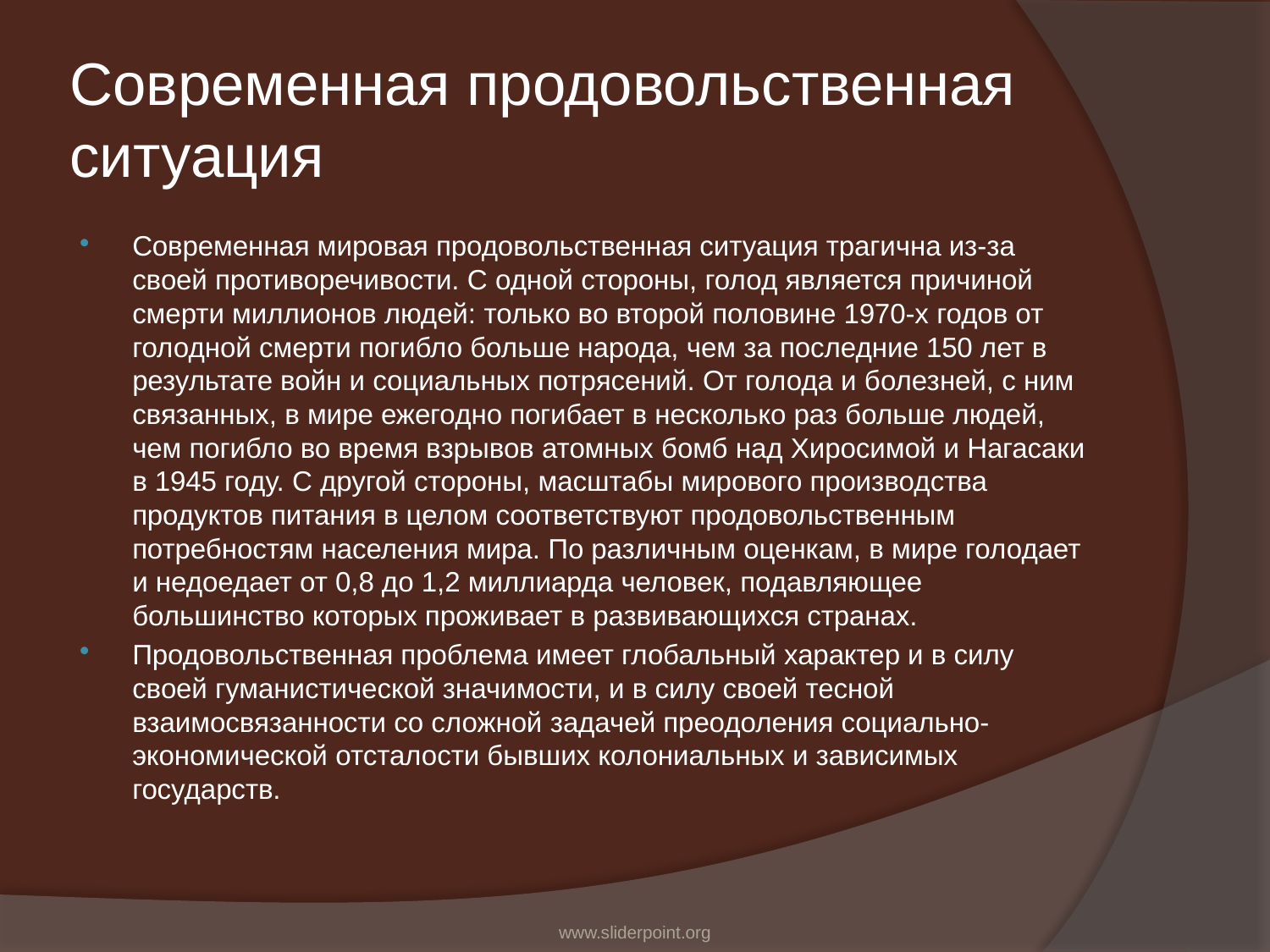

# Современная продовольственная ситуация
Современная мировая продовольственная ситуация трагична из-за своей противоречивости. С одной стороны, голод является причиной смерти миллионов людей: только во второй половине 1970-х годов от голодной смерти погибло больше народа, чем за последние 150 лет в результате войн и социальных потрясений. От голода и болезней, с ним связанных, в мире ежегодно погибает в несколько раз больше людей, чем погибло во время взрывов атомных бомб над Хиросимой и Нагасаки в 1945 году. С другой стороны, масштабы мирового производства продуктов питания в целом соответствуют продовольственным потребностям населения мира. По различным оценкам, в мире голодает и недоедает от 0,8 до 1,2 миллиарда человек, подавляющее большинство которых проживает в развивающихся странах.
Продовольственная проблема имеет глобальный характер и в силу своей гуманистической значимости, и в силу своей тесной взаимосвязанности со сложной задачей преодоления социально-экономической отсталости бывших колониальных и зависимых государств.

www.sliderpoint.org